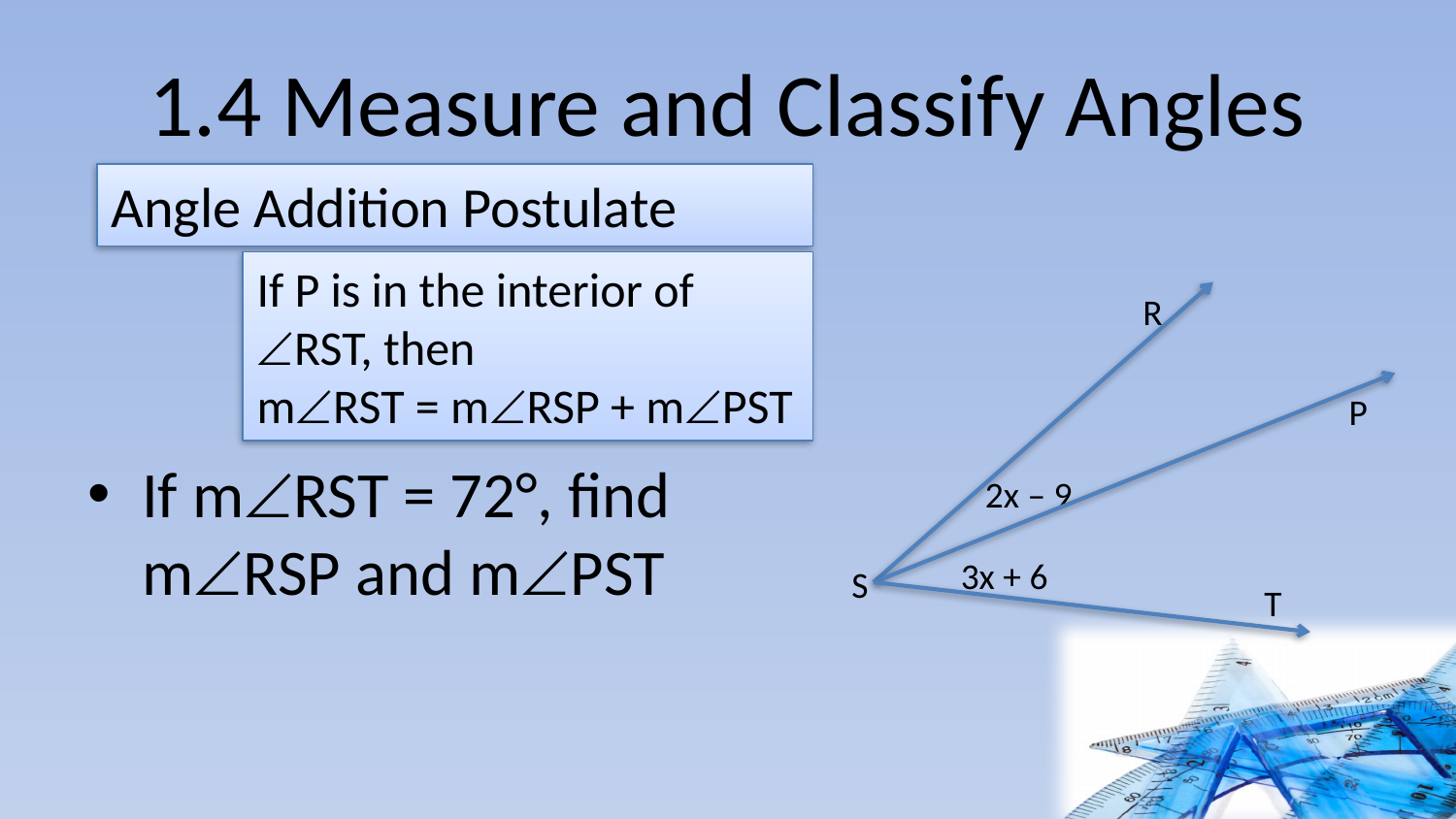

# 1.4 Measure and Classify Angles
Angle Addition Postulate
If P is in the interior of ∠RST, then
m∠RST = m∠RSP + m∠PST
R
P
S
T
If m∠RST = 72°, find m∠RSP and m∠PST
2x – 9
3x + 6